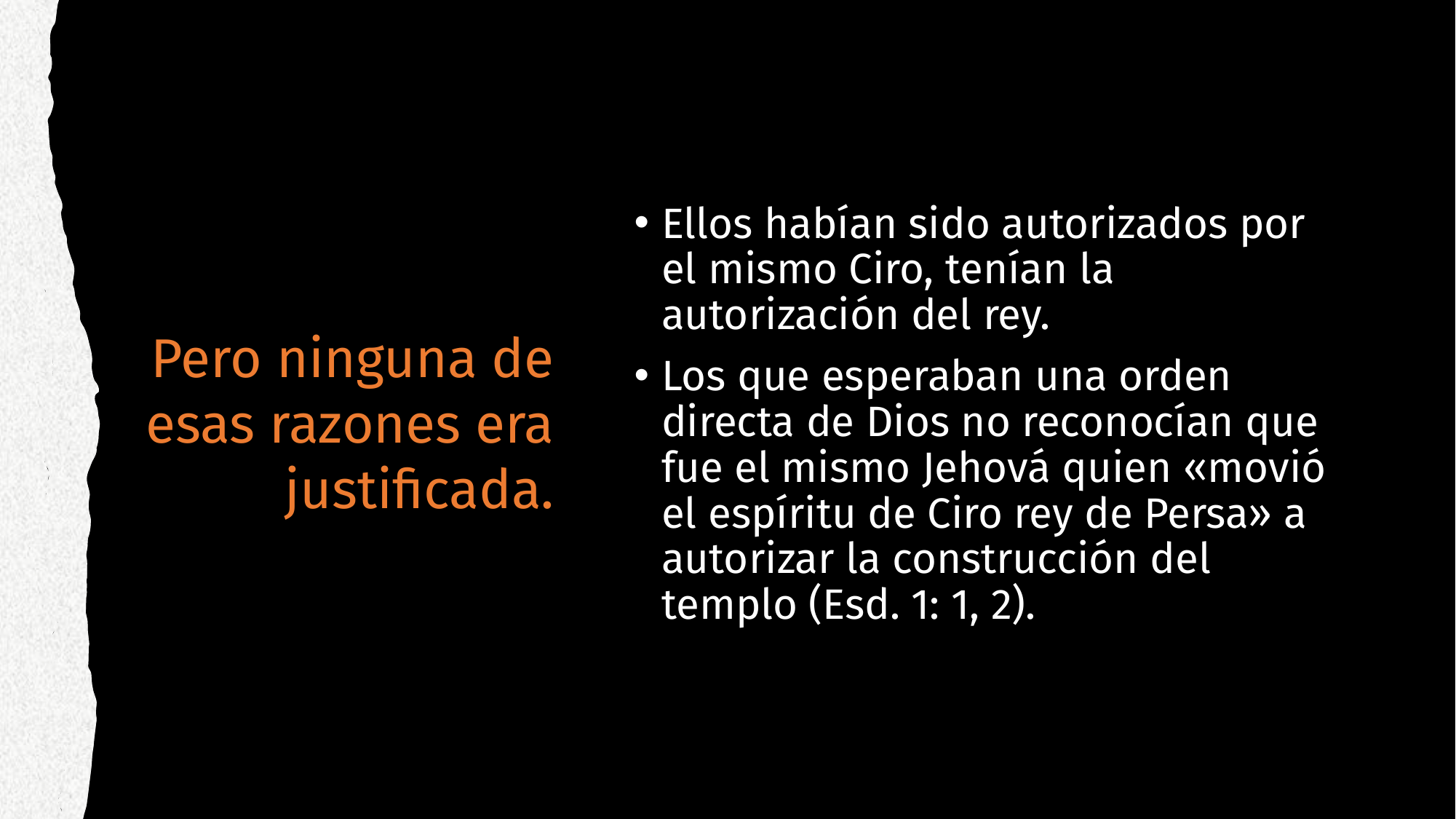

Ellos habían sido autorizados por el mismo Ciro, tenían la autorización del rey.
Los que esperaban una orden directa de Dios no reconocían que fue el mismo Jehová quien «movió el espíritu de Ciro rey de Persa» a autorizar la construcción del templo (Esd. 1: 1, 2).
Pero ninguna de esas razones era justificada.